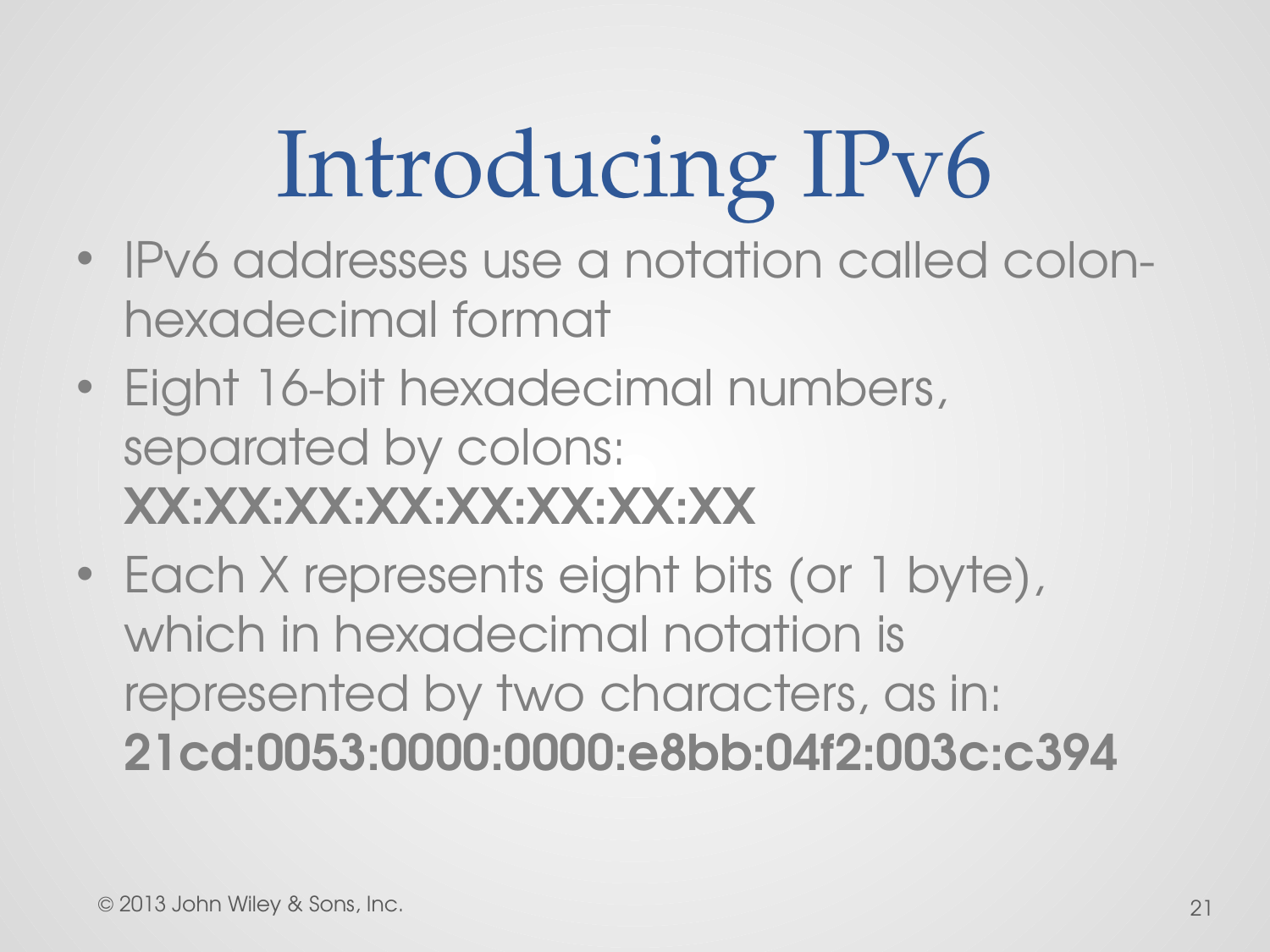

# Introducing IPv6
IPv6 addresses use a notation called colon-hexadecimal format
Eight 16-bit hexadecimal numbers, separated by colons:
XX:XX:XX:XX:XX:XX:XX:XX
Each X represents eight bits (or 1 byte), which in hexadecimal notation is represented by two characters, as in:
21cd:0053:0000:0000:e8bb:04f2:003c:c394

© 2013 John Wiley & Sons, Inc.
21